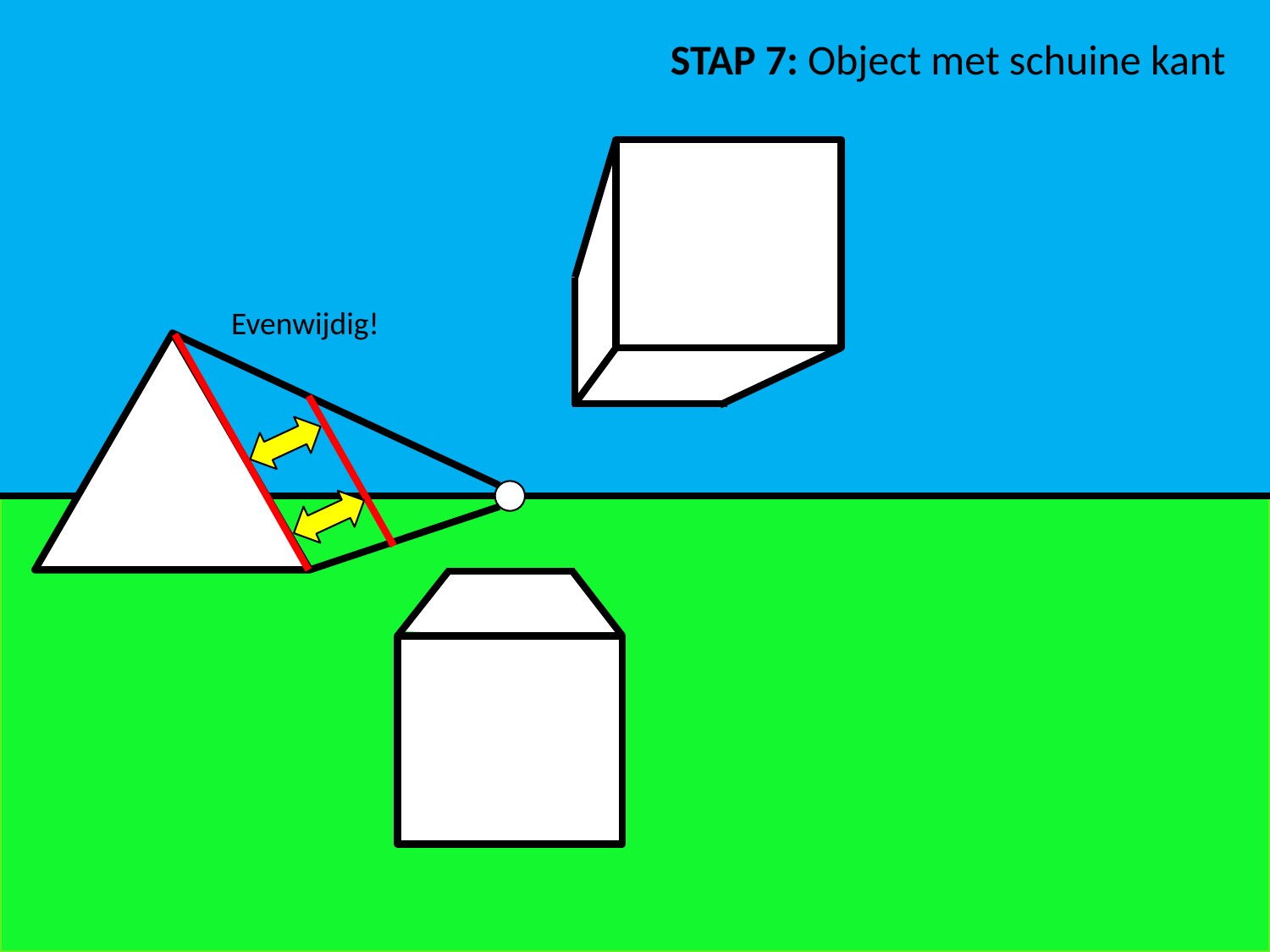

STAP 7: Object met schuine kant

Evenwijdig!